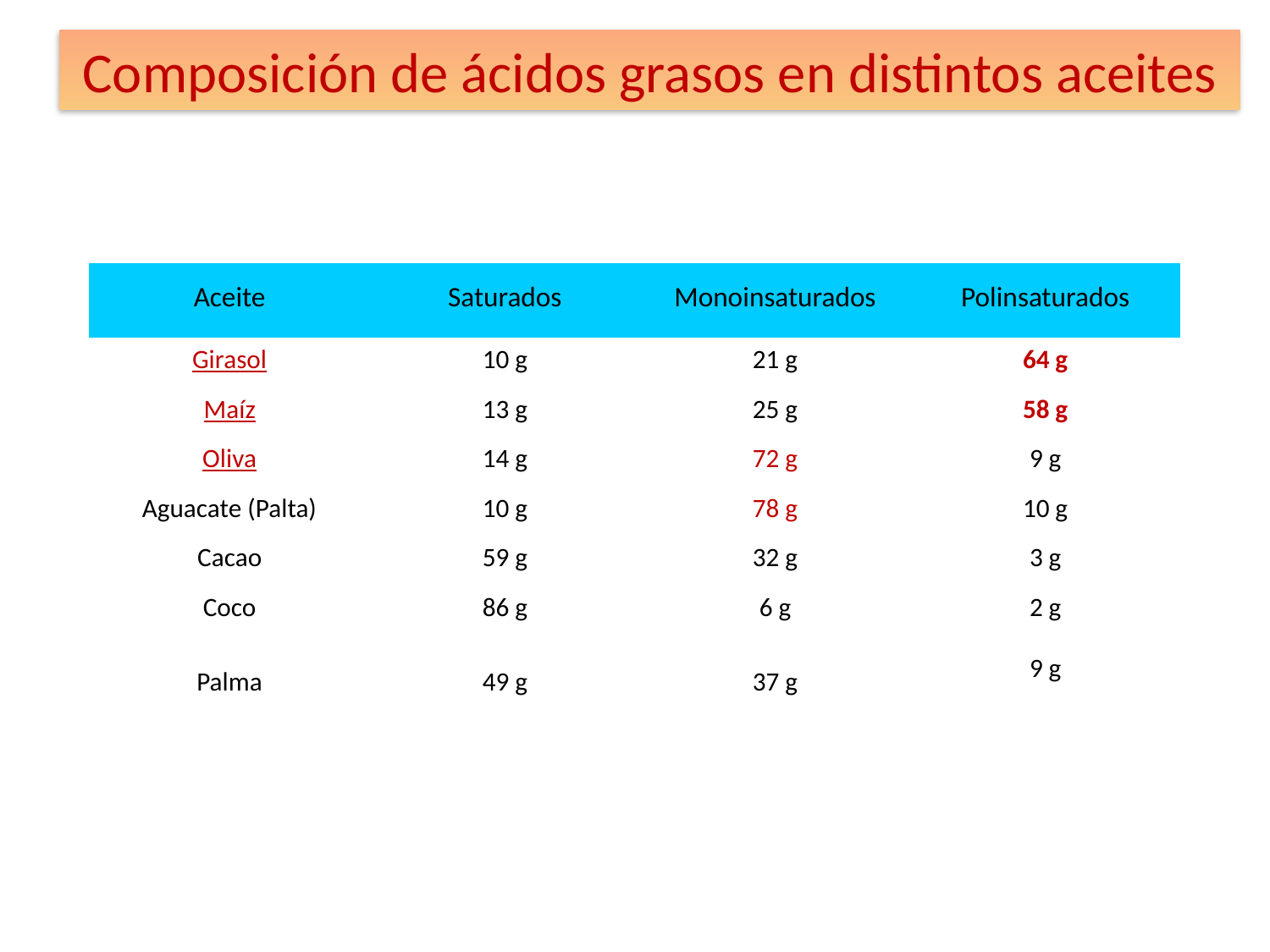

Composición de ácidos grasos en distintos aceites
| Aceite | Saturados | Monoinsaturados | Polinsaturados |
| --- | --- | --- | --- |
| Girasol | 10 g | 21 g | 64 g |
| Maíz | 13 g | 25 g | 58 g |
| Oliva | 14 g | 72 g | 9 g |
| Aguacate (Palta) | 10 g | 78 g | 10 g |
| Cacao | 59 g | 32 g | 3 g |
| Coco | 86 g | 6 g | 2 g |
| Palma | 49 g | 37 g | 9 g |